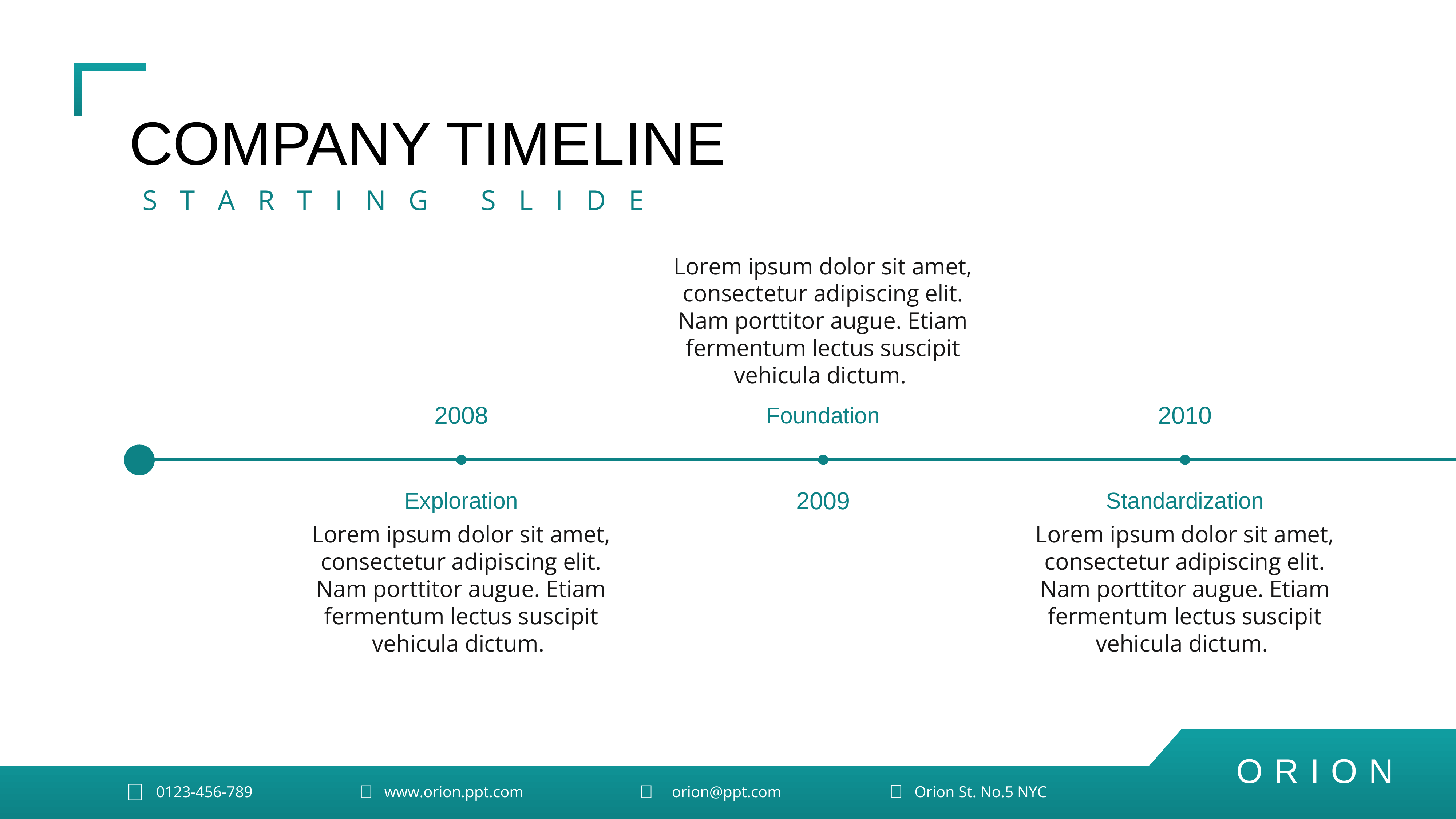

COMPANY TIMELINE
STARTING SLIDE
Lorem ipsum dolor sit amet, consectetur adipiscing elit. Nam porttitor augue. Etiam fermentum lectus suscipit vehicula dictum.
2008
2010
Foundation

2009
Exploration
Standardization
Lorem ipsum dolor sit amet, consectetur adipiscing elit. Nam porttitor augue. Etiam fermentum lectus suscipit vehicula dictum.
Lorem ipsum dolor sit amet, consectetur adipiscing elit. Nam porttitor augue. Etiam fermentum lectus suscipit vehicula dictum.